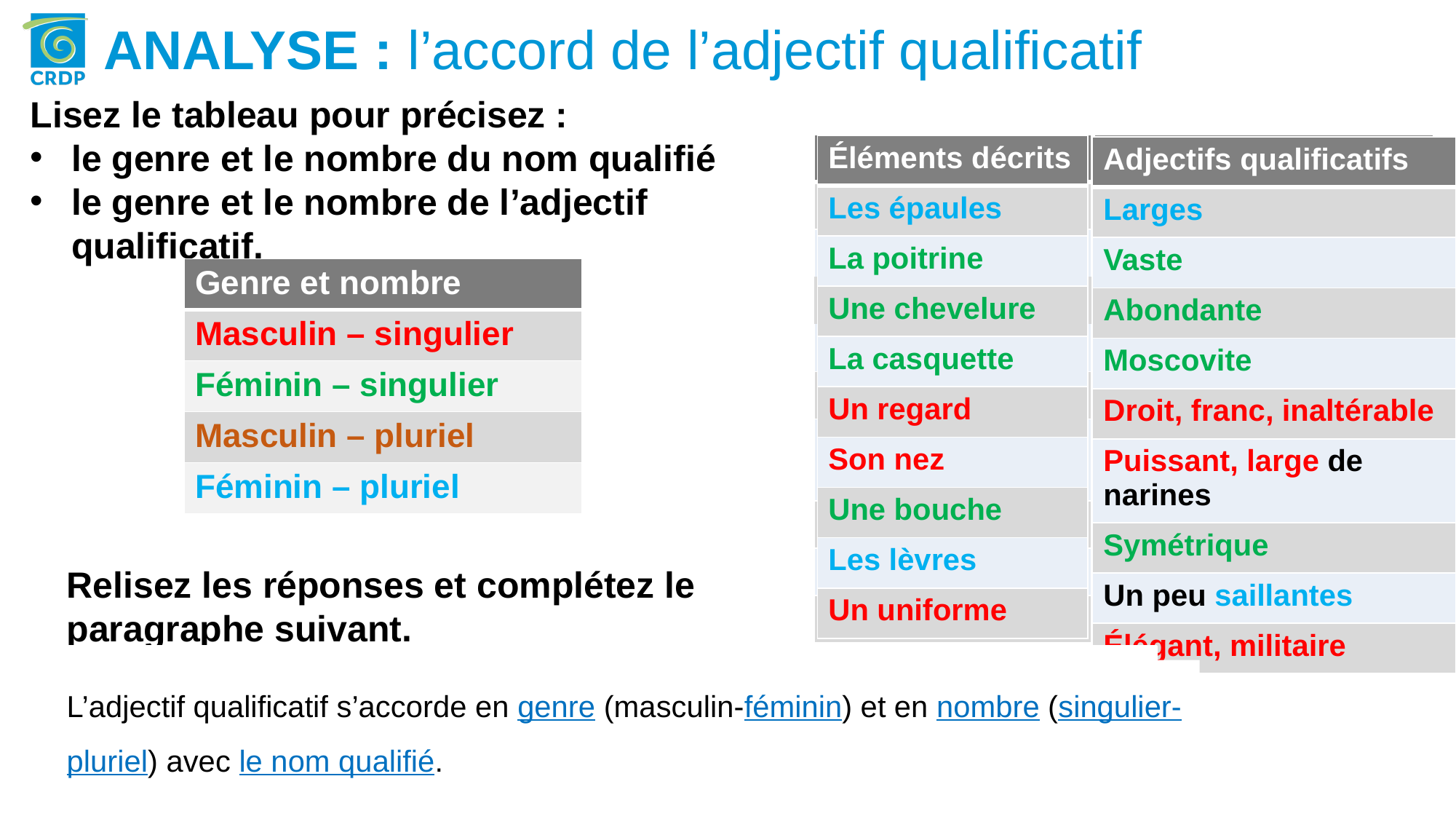

ANALYSE : l’accord de l’adjectif qualificatif
Lisez le tableau pour précisez :
le genre et le nombre du nom qualifié
le genre et le nombre de l’adjectif qualificatif.
| Éléments décrits |
| --- |
| Les épaules |
| La poitrine |
| Une chevelure |
| La casquette |
| Un regard |
| Son nez |
| Une bouche |
| Les lèvres |
| Un uniforme |
| Adjectifs qualificatifs |
| --- |
| Larges |
| Vaste |
| Abondante |
| Moscovite |
| Droit, franc, inaltérable |
| Puissant, large de narines |
| Symétrique |
| Un peu saillantes |
| Élégant, militaire |
| Éléments décrits |
| --- |
| Les épaules |
| La poitrine |
| Une chevelure |
| La casquette |
| Un regard |
| Son nez |
| Une bouche |
| Les lèvres |
| Un uniforme |
| Adjectifs qualificatifs |
| --- |
| Larges |
| Vaste |
| Abondante |
| Moscovite |
| Droit, franc, inaltérable |
| Puissant, large de narines |
| Symétrique |
| Un peu saillantes |
| Élégant, militaire |
| Genre et nombre |
| --- |
| Masculin – singulier |
| Féminin – singulier |
| Masculin – pluriel |
| Féminin – pluriel |
Relisez les réponses et complétez le paragraphe suivant.
L’adjectif qualificatif s’accorde en ………….. (masculin-……………) et en …………… (…………-………….) avec …………….. .
L’adjectif qualificatif s’accorde en genre (masculin-féminin) et en nombre (singulier-pluriel) avec le nom qualifié.